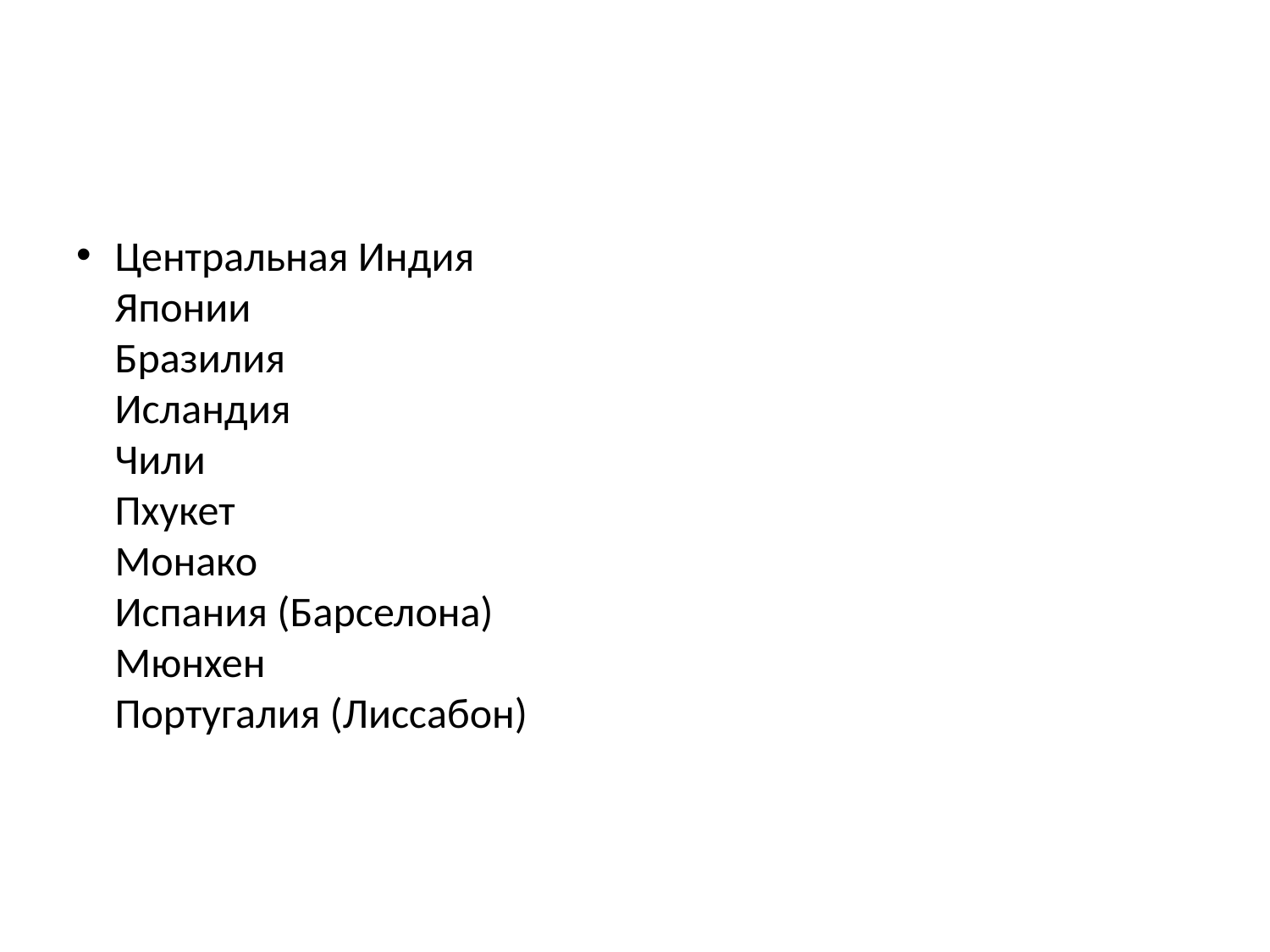

Центральная Индия
Японии
Бразилия
Исландия
Чили
Пхукет
Монако
Испания (Барселона)
Мюнхен
Португалия (Лиссабон)